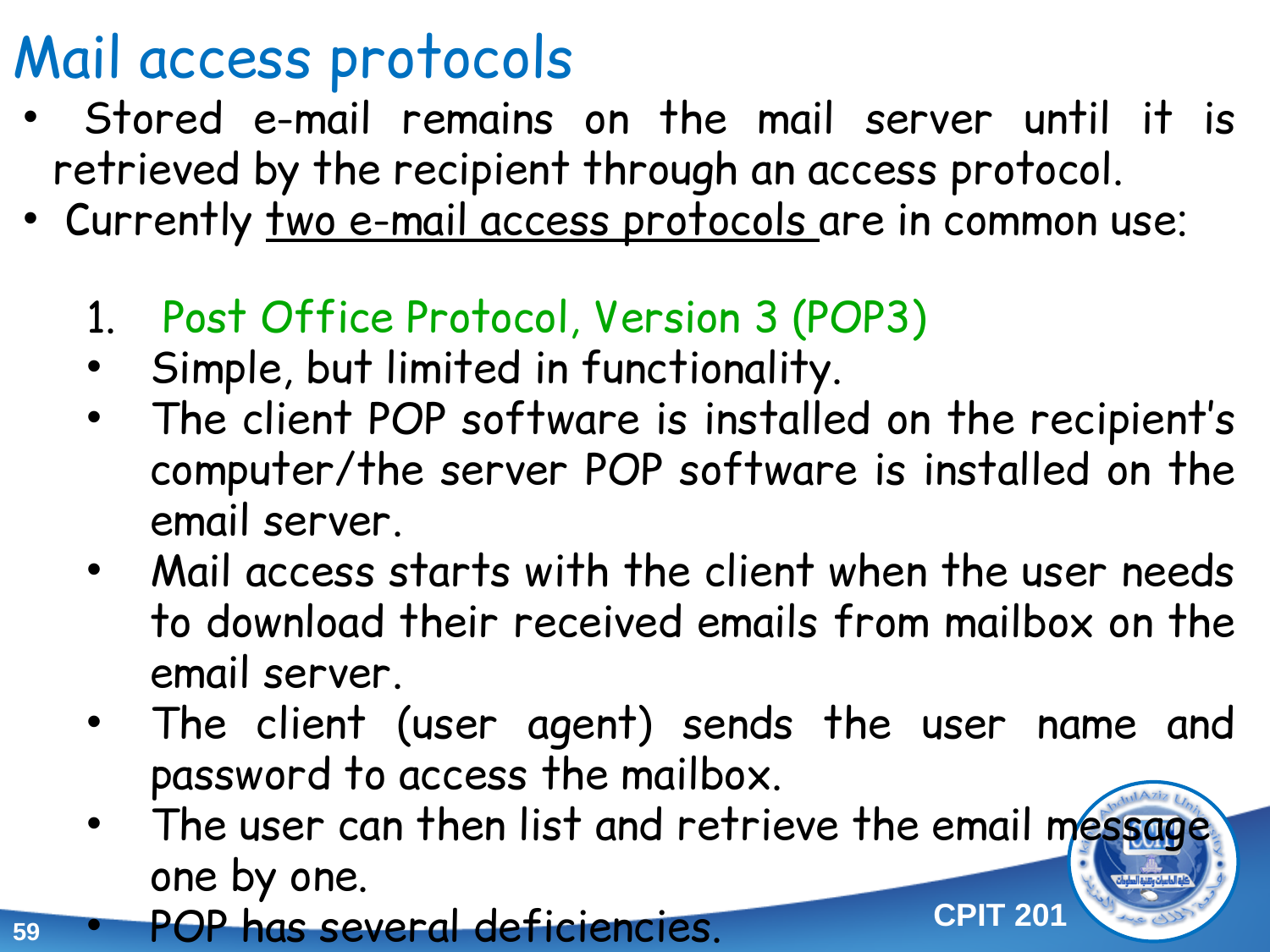

Mail access protocols
 Stored e-mail remains on the mail server until it is retrieved by the recipient through an access protocol.
 Currently two e-mail access protocols are in common use:
 Post Office Protocol, Version 3 (POP3)
Simple, but limited in functionality.
The client POP software is installed on the recipient’s computer/the server POP software is installed on the email server.
Mail access starts with the client when the user needs to download their received emails from mailbox on the email server.
The client (user agent) sends the user name and password to access the mailbox.
The user can then list and retrieve the email message one by one.
POP has several deficiencies.

59